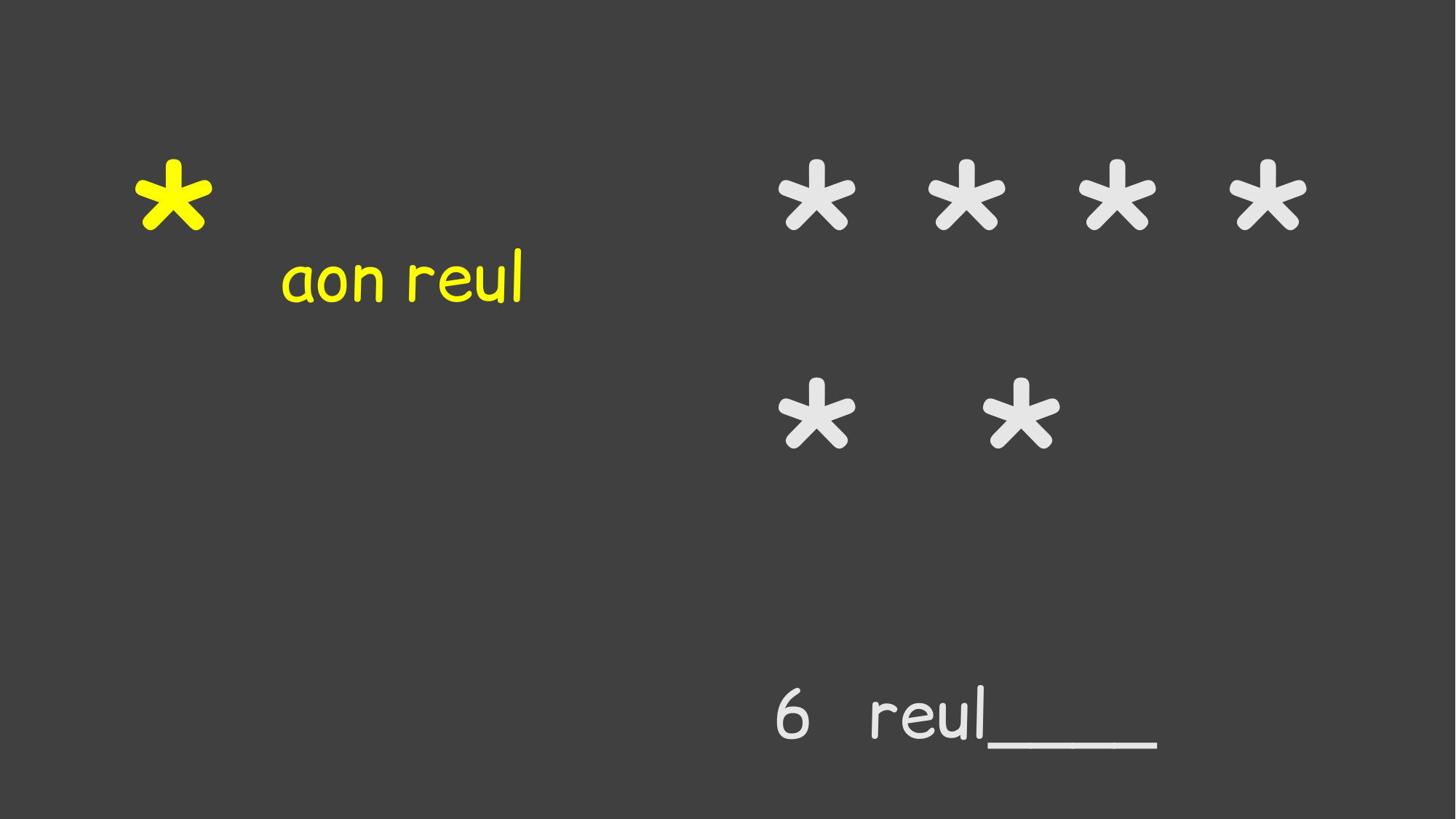

* aon reul
* * * * *  *
6 reul____